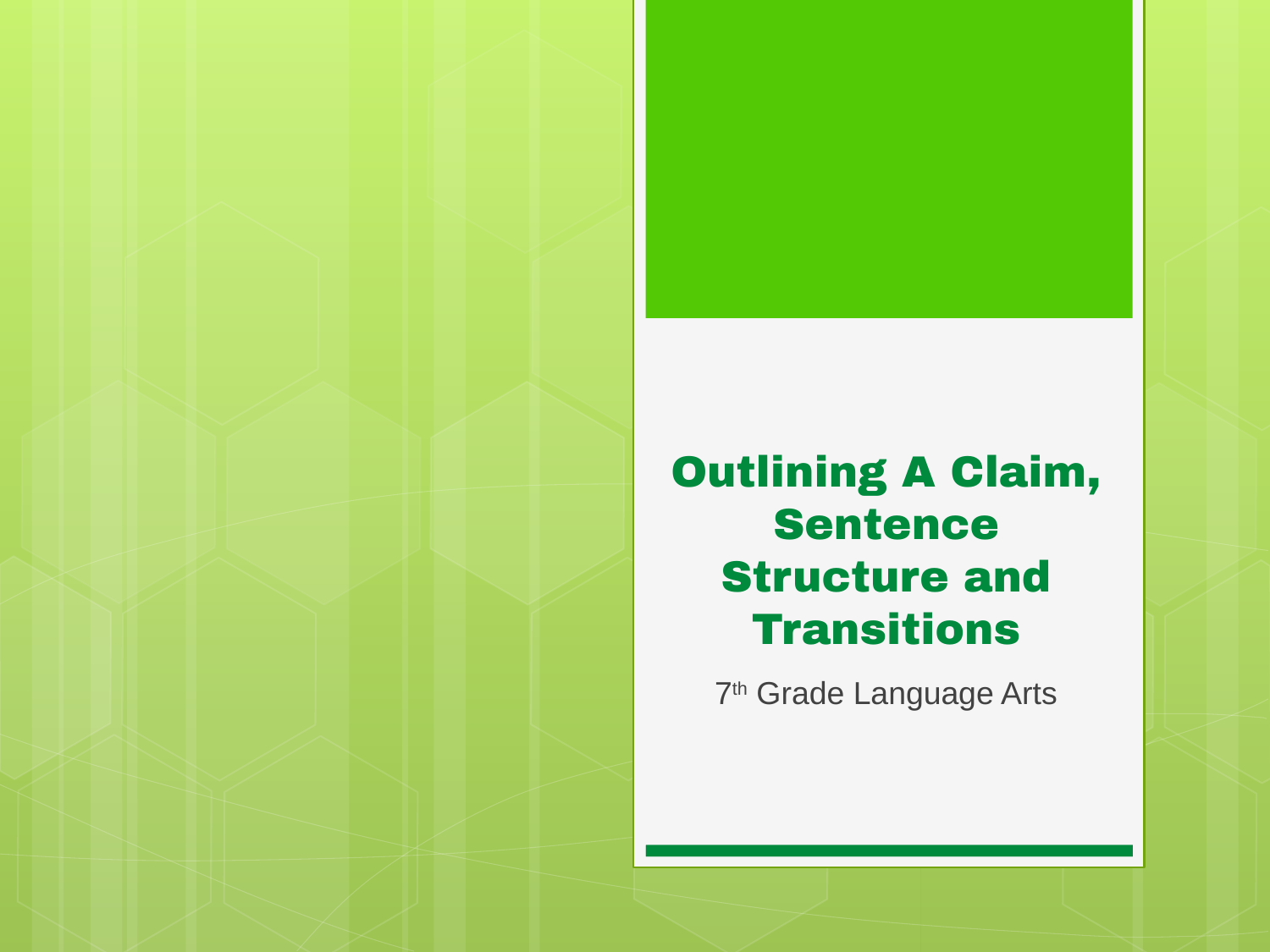

# Outlining A Claim, Sentence Structure and Transitions
7th Grade Language Arts